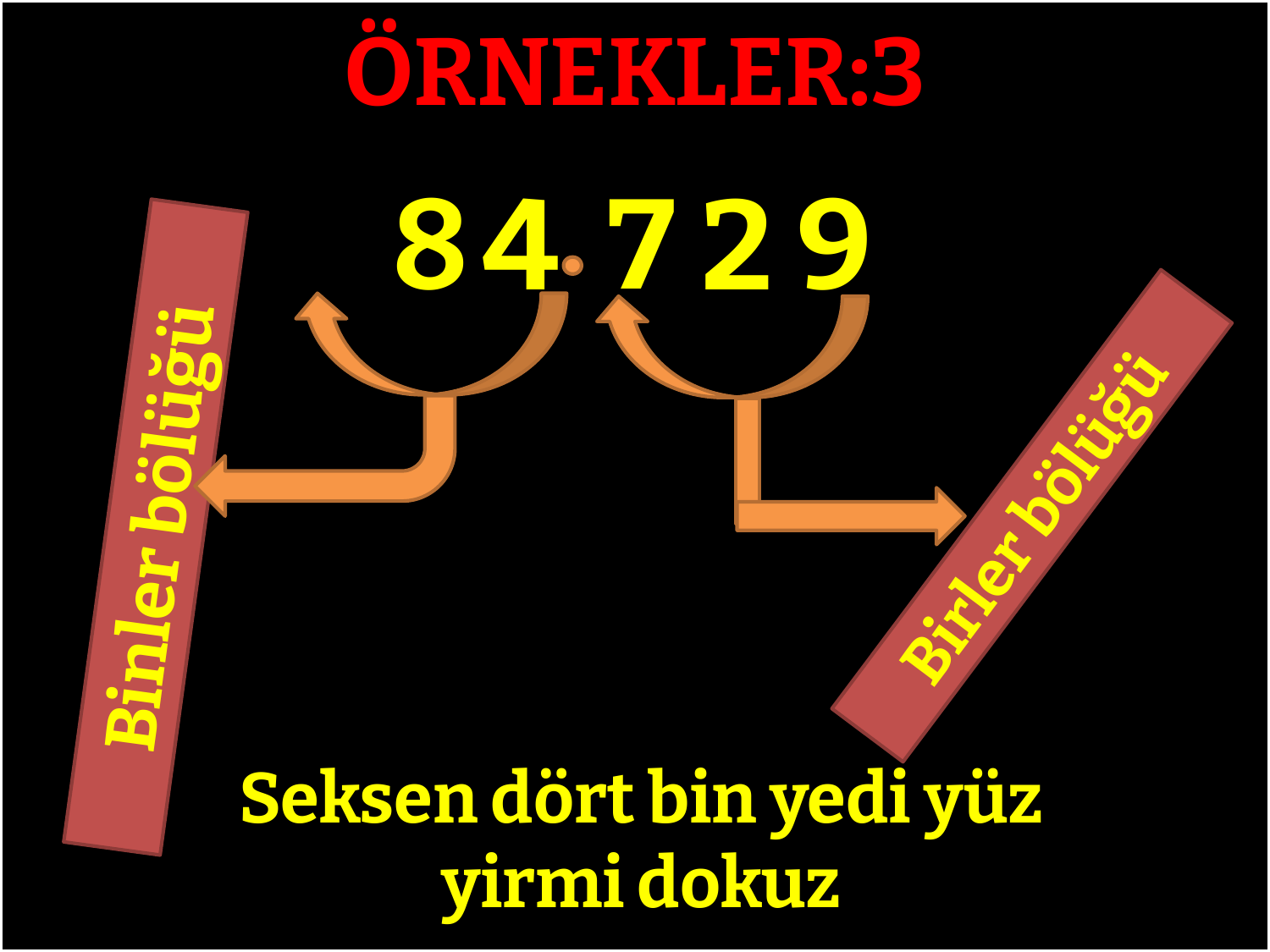

ÖRNEKLER:3
7
8
9
4
2

#

Birler bölüğü
Binler bölüğü

Seksen dört bin yedi yüz yirmi dokuz